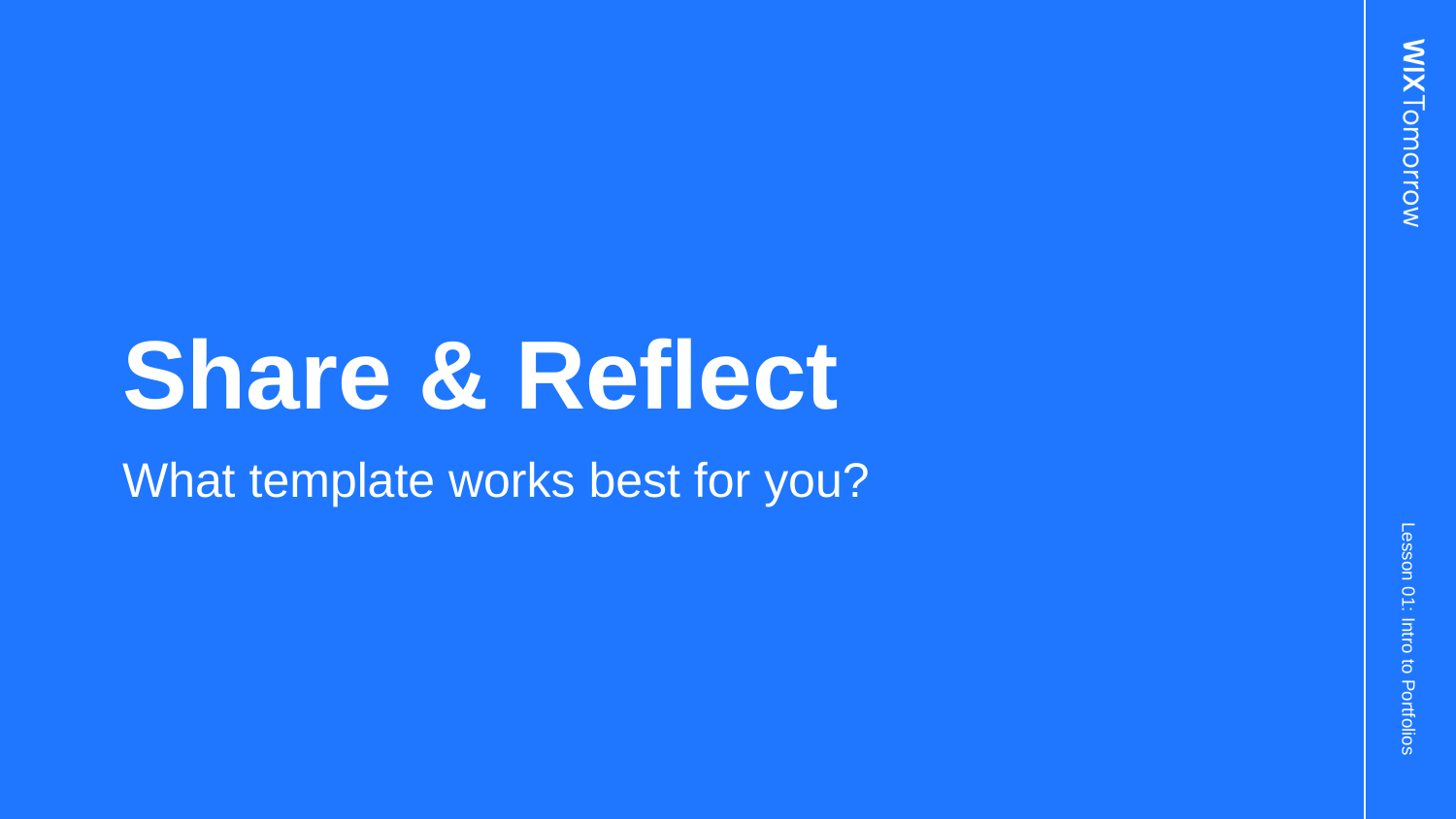

# Share & Reflect
What template works best for you?